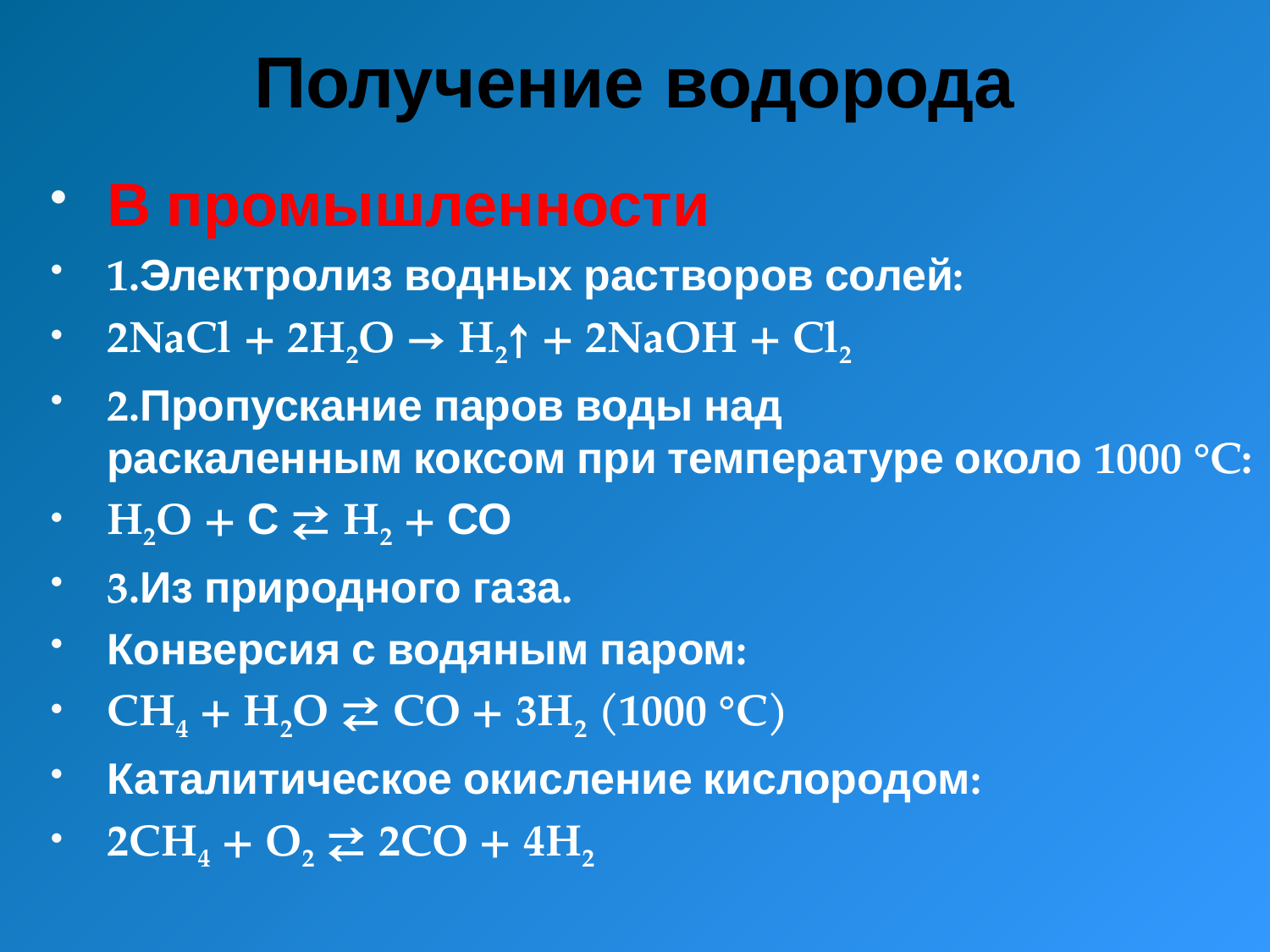

# Получение водорода
В промышленности
1.Электролиз водных растворов солей:
2NaCl + 2H2O → H2↑ + 2NaOH + Cl2
2.Пропускание паров воды над раскаленным коксом при температуре около 1000 °C:
H2O + С ⇄ H2 + СО
3.Из природного газа.
Конверсия с водяным паром:
CH4 + H2O ⇄ CO + 3H2 (1000 °C)
Каталитическое окисление кислородом:
2CH4 + O2 ⇄ 2CO + 4H2